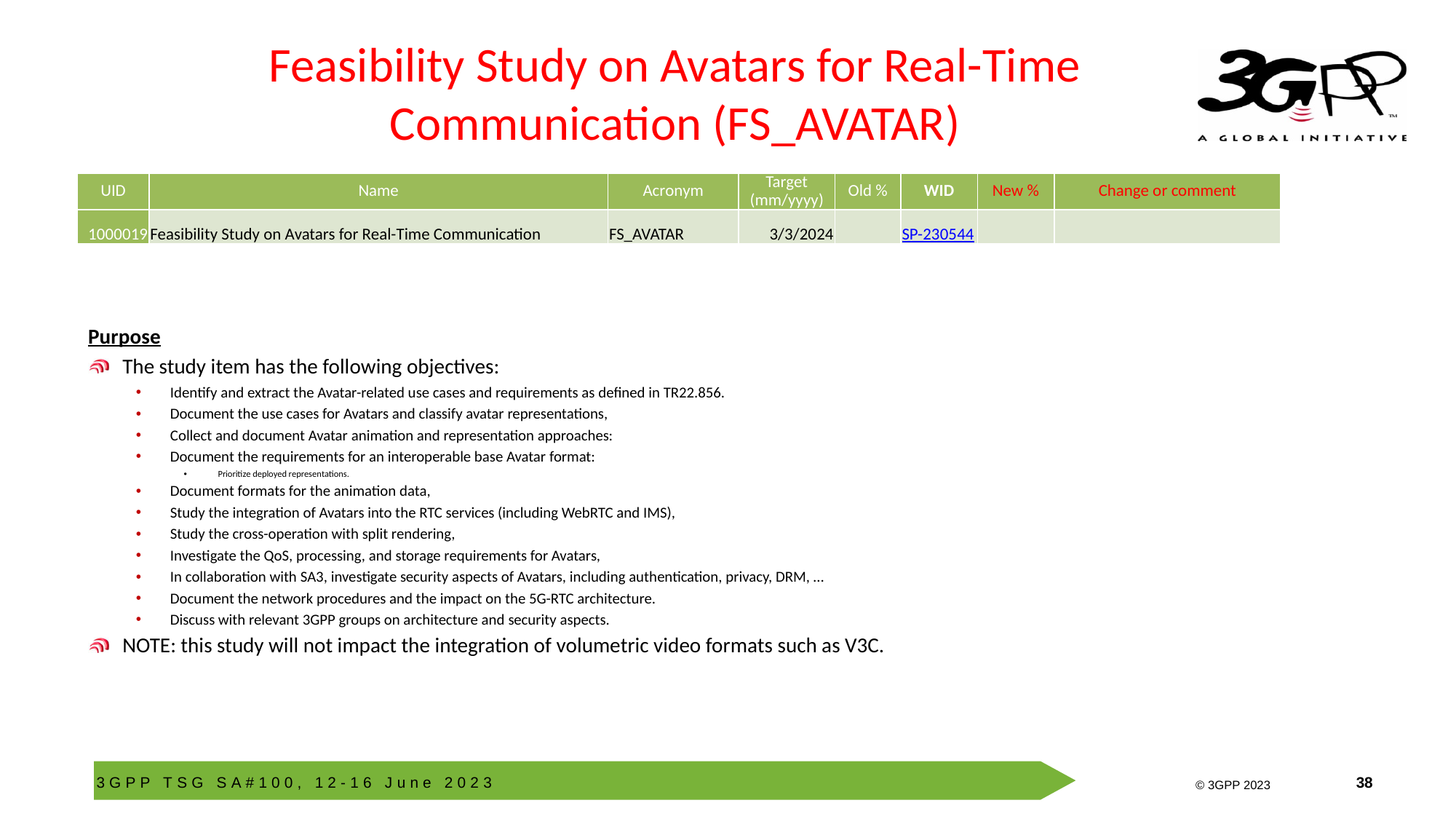

# Feasibility Study on Avatars for Real-Time Communication (FS_AVATAR)
| UID | Name | Acronym | Target (mm/yyyy) | Old % | WID | New % | Change or comment |
| --- | --- | --- | --- | --- | --- | --- | --- |
| 1000019 | Feasibility Study on Avatars for Real-Time Communication | FS\_AVATAR | 3/3/2024 |  | SP-230544 |  |  |
Purpose
The study item has the following objectives:
Identify and extract the Avatar-related use cases and requirements as defined in TR22.856.
Document the use cases for Avatars and classify avatar representations,
Collect and document Avatar animation and representation approaches:
Document the requirements for an interoperable base Avatar format:
Prioritize deployed representations.
Document formats for the animation data,
Study the integration of Avatars into the RTC services (including WebRTC and IMS),
Study the cross-operation with split rendering,
Investigate the QoS, processing, and storage requirements for Avatars,
In collaboration with SA3, investigate security aspects of Avatars, including authentication, privacy, DRM, …
Document the network procedures and the impact on the 5G-RTC architecture.
Discuss with relevant 3GPP groups on architecture and security aspects.
NOTE: this study will not impact the integration of volumetric video formats such as V3C.